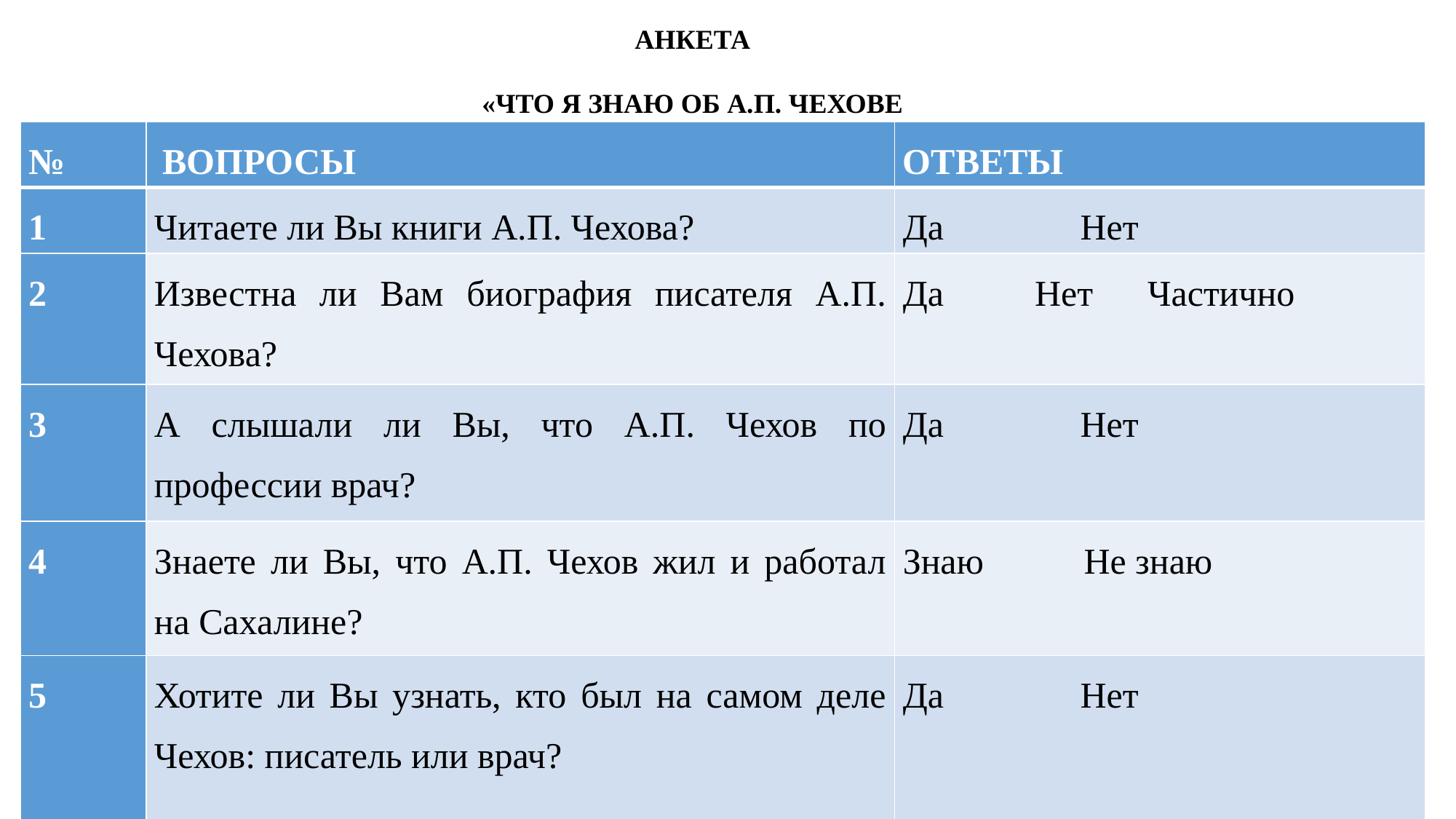

АНКЕТА
«ЧТО Я ЗНАЮ ОБ А.П. ЧЕХОВЕ
| № | ВОПРОСЫ | ОТВЕТЫ |
| --- | --- | --- |
| 1 | Читаете ли Вы книги А.П. Чехова? | Да Нет |
| 2 | Известна ли Вам биография писателя А.П. Чехова? | Да Нет Частично |
| 3 | А слышали ли Вы, что А.П. Чехов по профессии врач? | Да Нет |
| 4 | Знаете ли Вы, что А.П. Чехов жил и работал на Сахалине? | Знаю Не знаю |
| 5 | Хотите ли Вы узнать, кто был на самом деле Чехов: писатель или врач? | Да Нет |